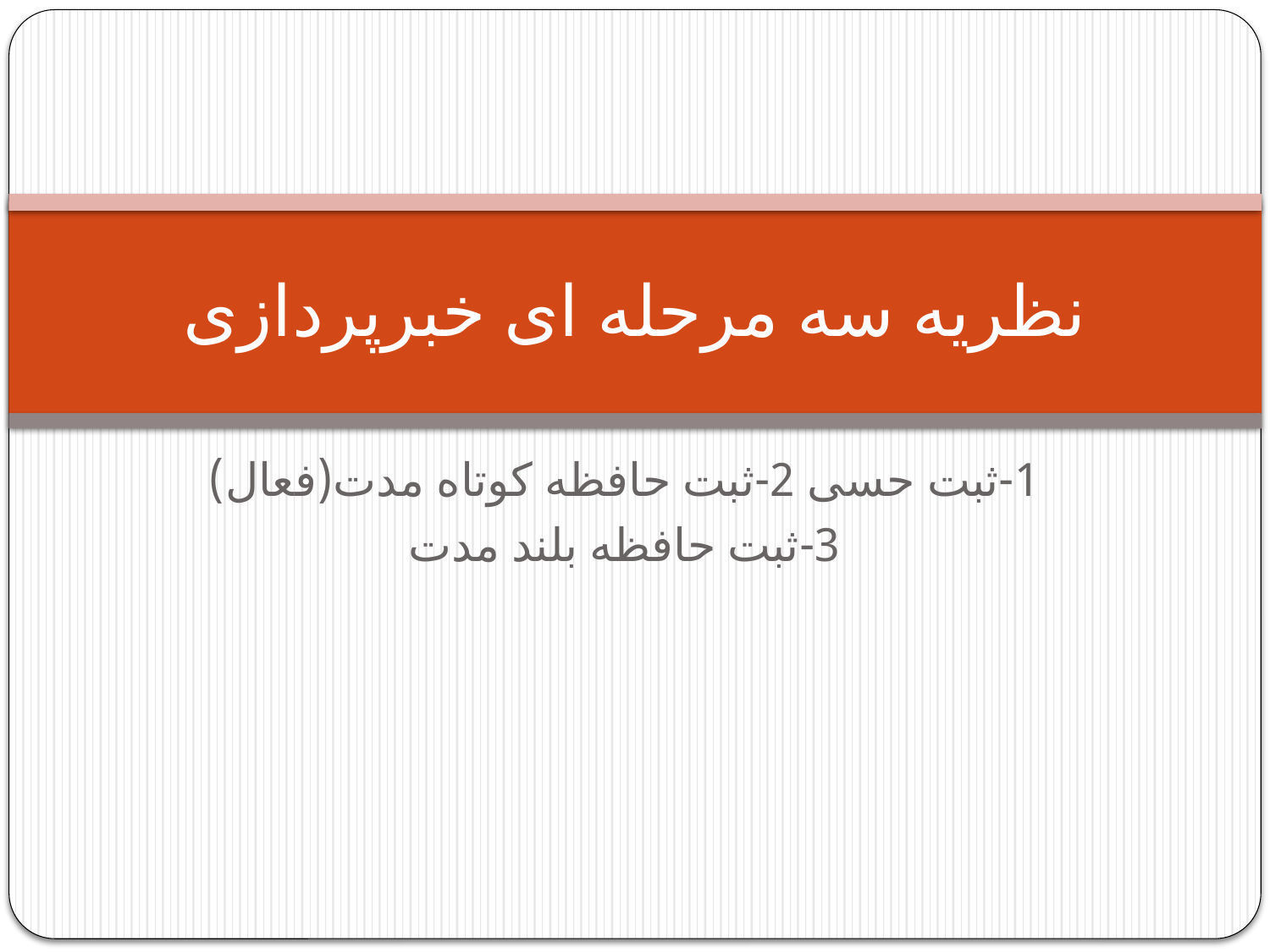

# نظریه سه مرحله ای خبرپردازی
1-ثبت حسی 2-ثبت حافظه کوتاه مدت(فعال)
3-ثبت حافظه بلند مدت